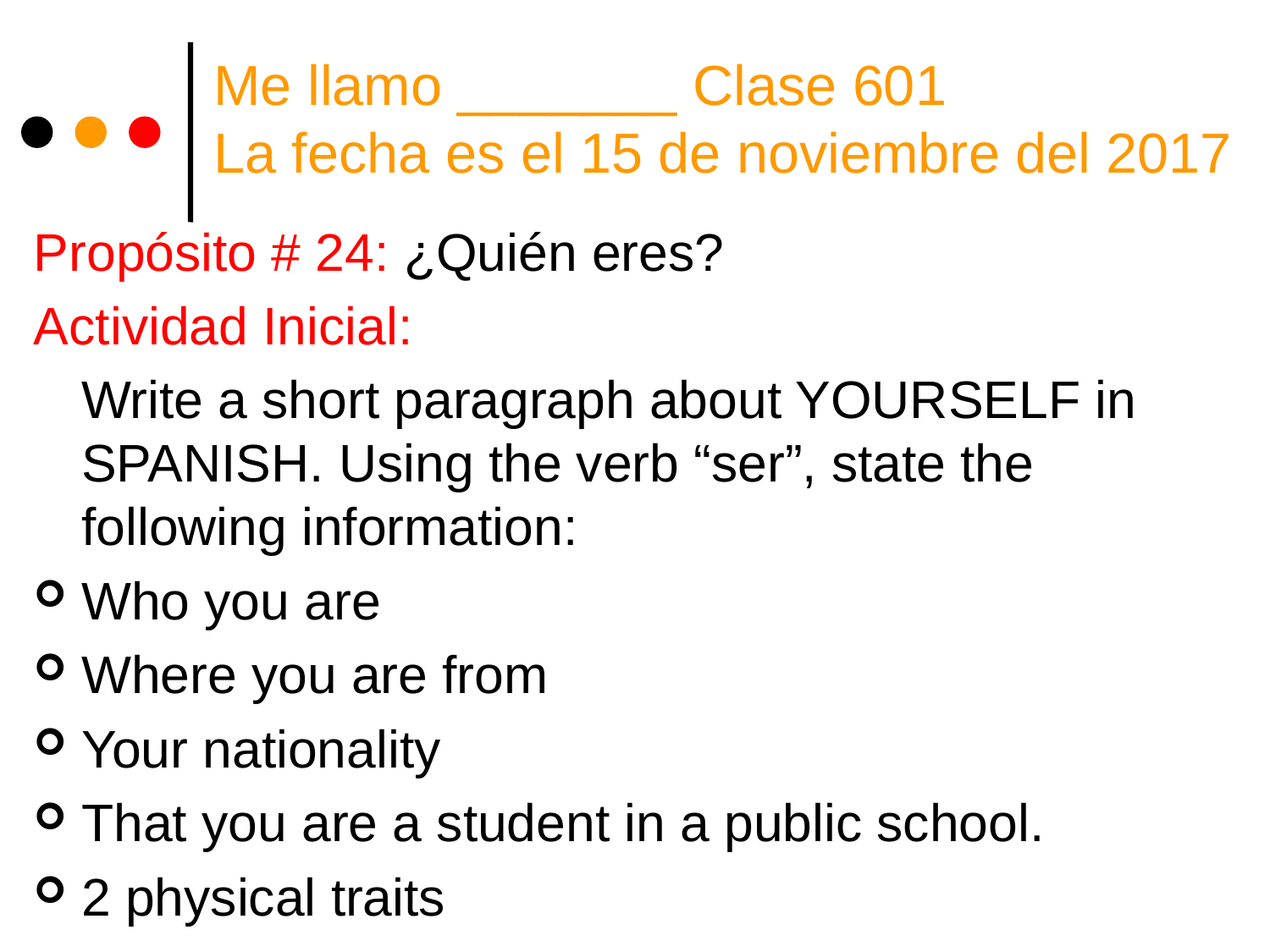

# Me llamo _______ Clase 601 La fecha es el 15 de noviembre del 2017
Propósito # 24: ¿Quién eres?
Actividad Inicial:
	Write a short paragraph about YOURSELF in SPANISH. Using the verb “ser”, state the following information:
Who you are
Where you are from
Your nationality
That you are a student in a public school.
2 physical traits